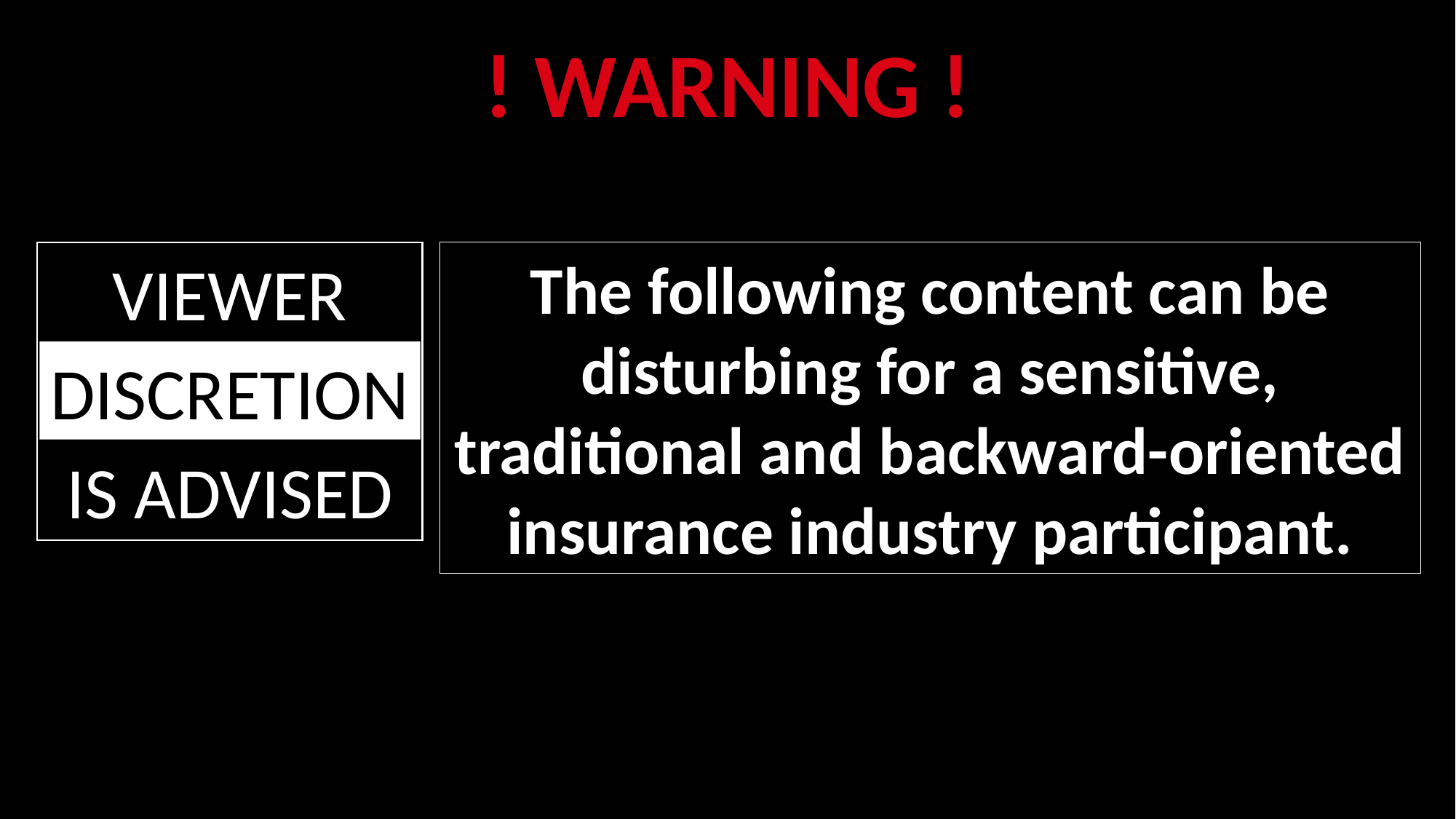

! WARNING !

VIEWER
DISCRETION
IS ADVISED
The following content can be disturbing for a sensitive, traditional and backward-oriented insurance industry participant.